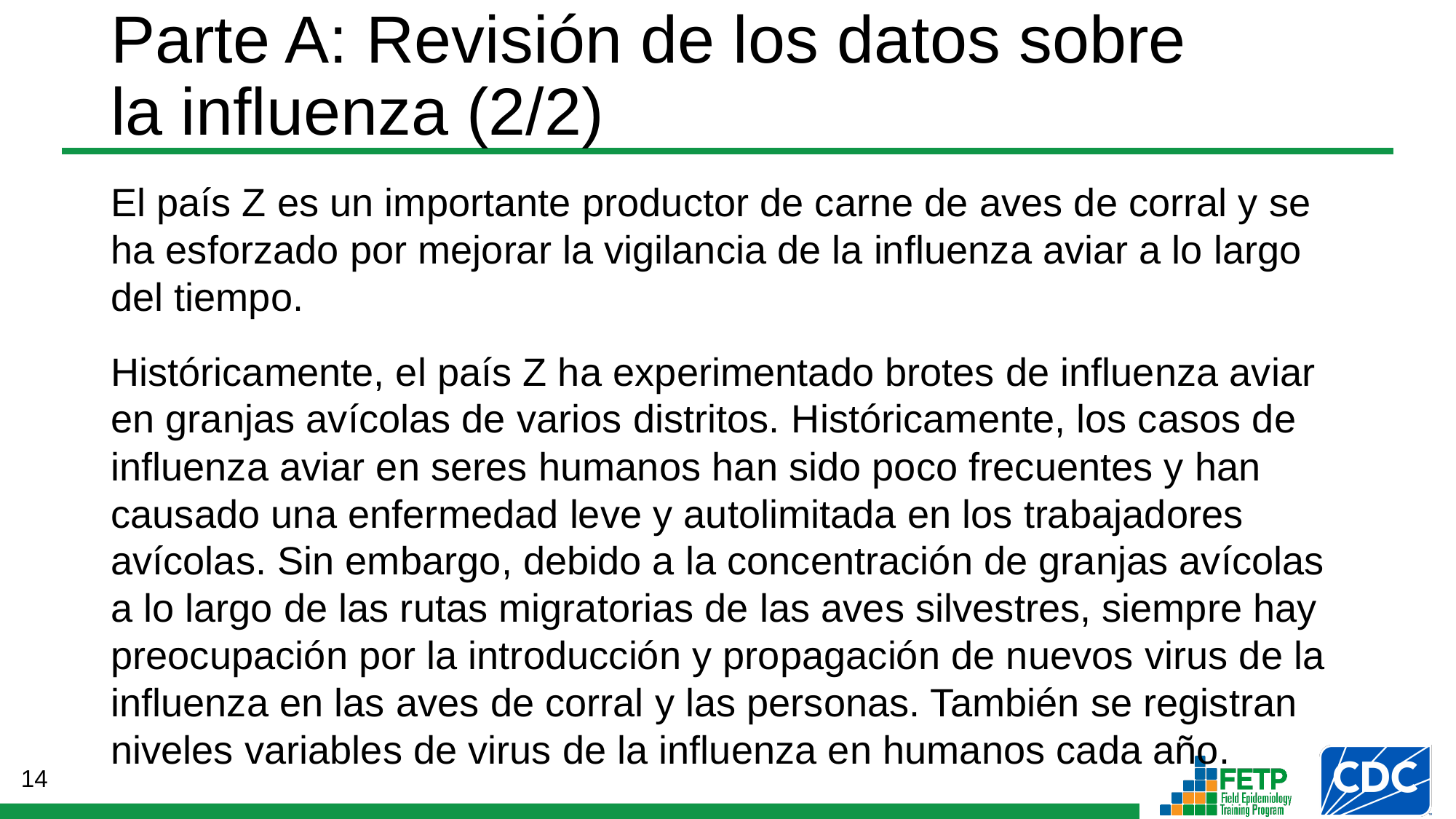

# Parte A: Revisión de los datos sobre la influenza (2/2)
El país Z es un importante productor de carne de aves de corral y se ha esforzado por mejorar la vigilancia de la influenza aviar a lo largo del tiempo.
Históricamente, el país Z ha experimentado brotes de influenza aviar en granjas avícolas de varios distritos. Históricamente, los casos de influenza aviar en seres humanos han sido poco frecuentes y han causado una enfermedad leve y autolimitada en los trabajadores avícolas. Sin embargo, debido a la concentración de granjas avícolas a lo largo de las rutas migratorias de las aves silvestres, siempre hay preocupación por la introducción y propagación de nuevos virus de la influenza en las aves de corral y las personas. También se registran niveles variables de virus de la influenza en humanos cada año.